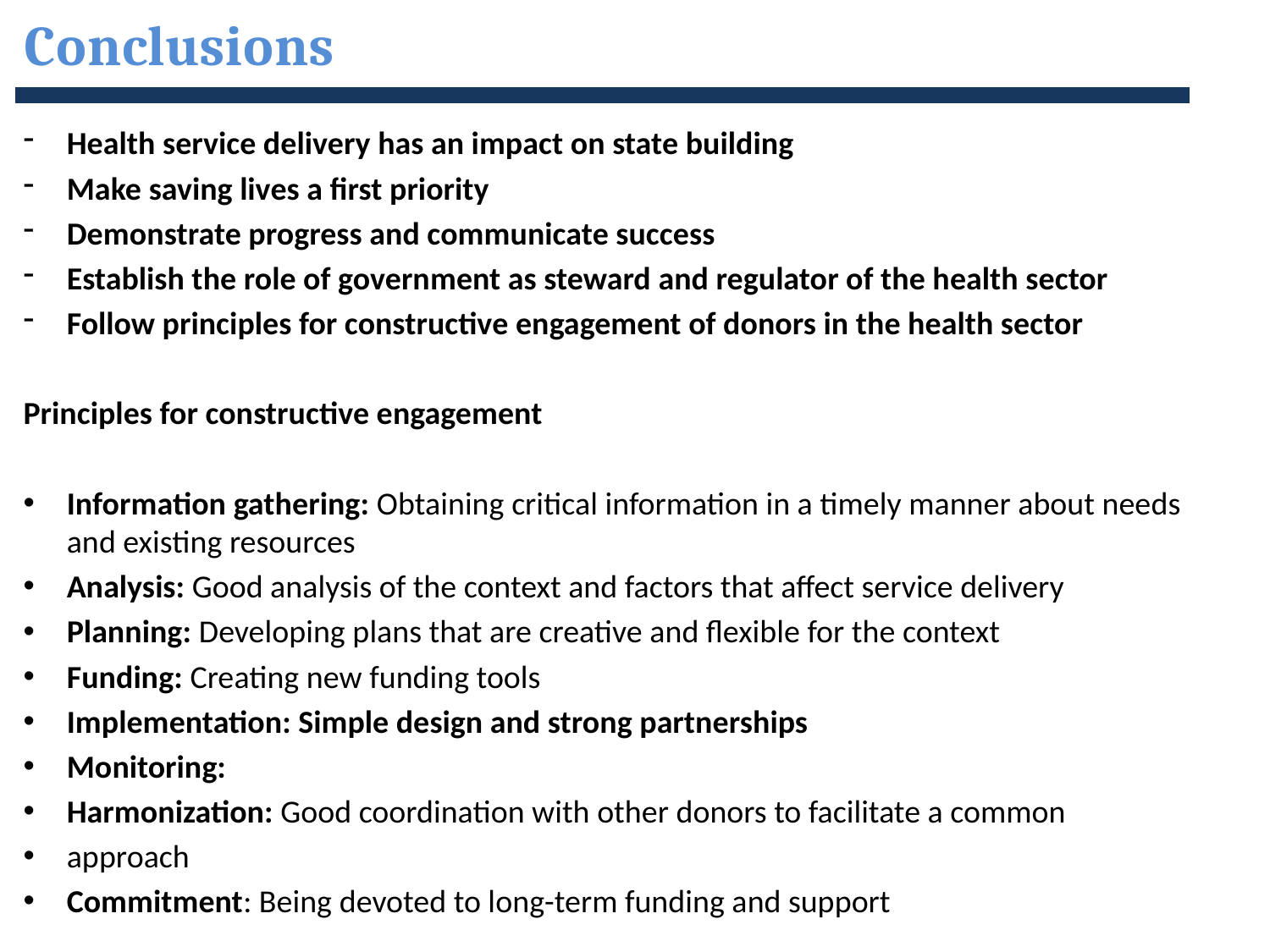

# Conclusions
Health service delivery has an impact on state building
Make saving lives a first priority
Demonstrate progress and communicate success
Establish the role of government as steward and regulator of the health sector
Follow principles for constructive engagement of donors in the health sector

Principles for constructive engagement

Information gathering: Obtaining critical information in a timely manner about needs and existing resources
Analysis: Good analysis of the context and factors that affect service delivery
Planning: Developing plans that are creative and flexible for the context
Funding: Creating new funding tools
Implementation: Simple design and strong partnerships
Monitoring:
Harmonization: Good coordination with other donors to facilitate a common
approach
Commitment: Being devoted to long-term funding and support